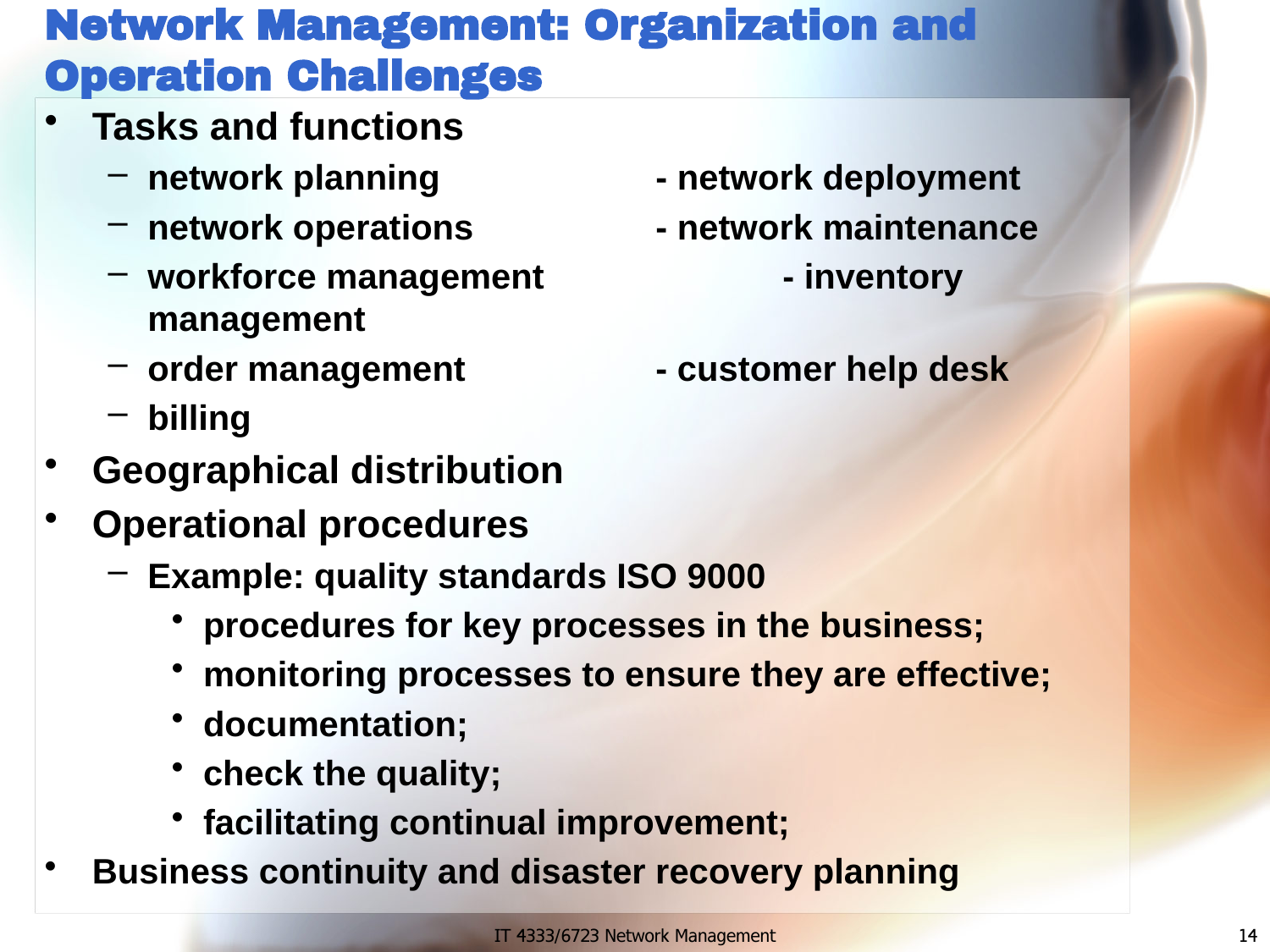

# Network Management: Organization and Operation Challenges
Tasks and functions
network planning 		- network deployment
network operations		- network maintenance
workforce management		- inventory management
order management		- customer help desk
billing
Geographical distribution
Operational procedures
Example: quality standards ISO 9000
procedures for key processes in the business;
monitoring processes to ensure they are effective;
documentation;
check the quality;
facilitating continual improvement;
Business continuity and disaster recovery planning
IT 4333/6723 Network Management
14